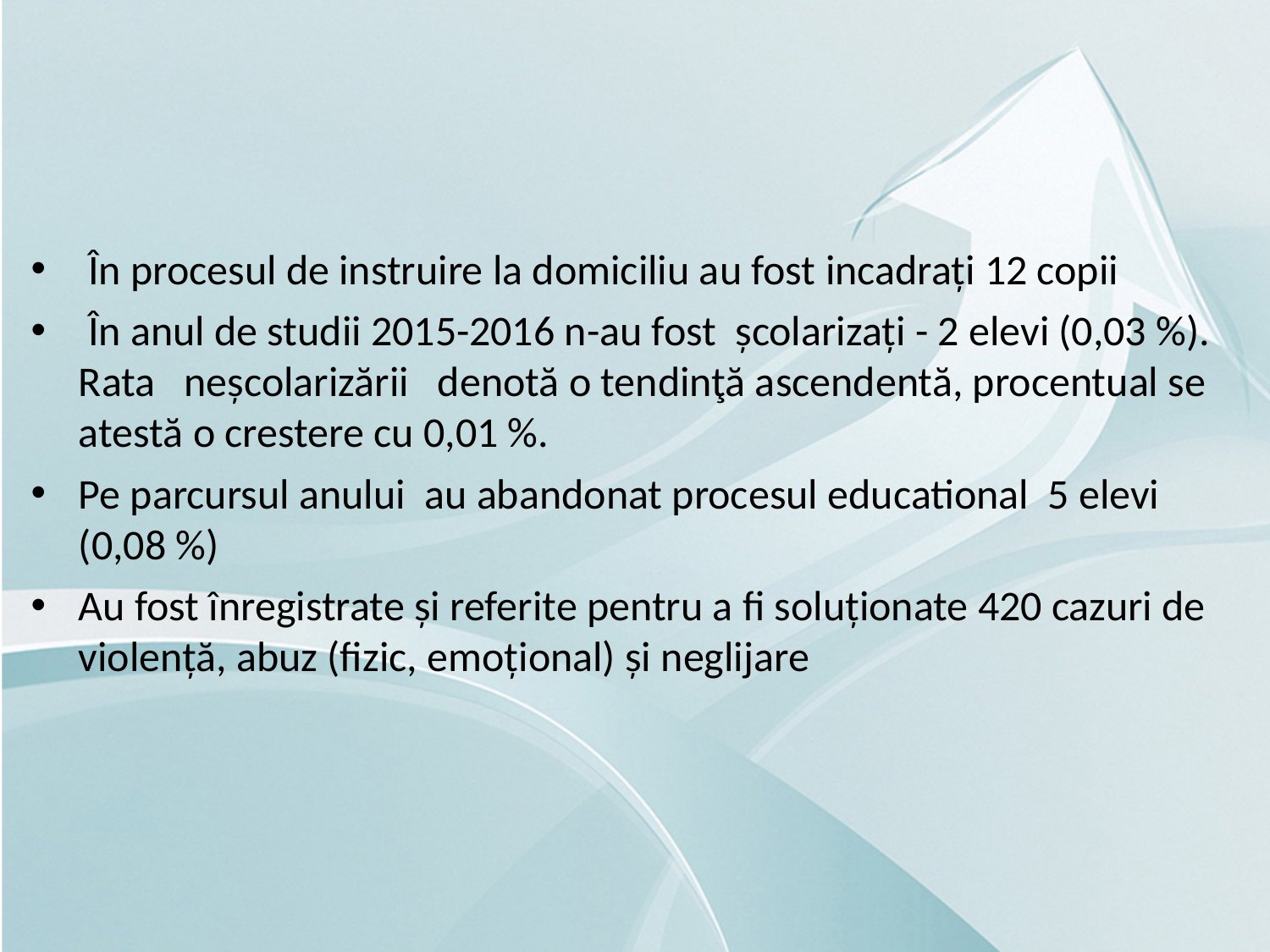

În procesul de instruire la domiciliu au fost incadrați 12 copii
 În anul de studii 2015-2016 n-au fost  școlarizați - 2 elevi (0,03 %). Rata   neșcolarizării   denotă o tendinţă ascendentă, procentual se atestă o crestere cu 0,01 %.
Pe parcursul anului  au abandonat procesul educational  5 elevi    (0,08 %)
Au fost înregistrate și referite pentru a fi soluționate 420 cazuri de violență, abuz (fizic, emoțional) și neglijare